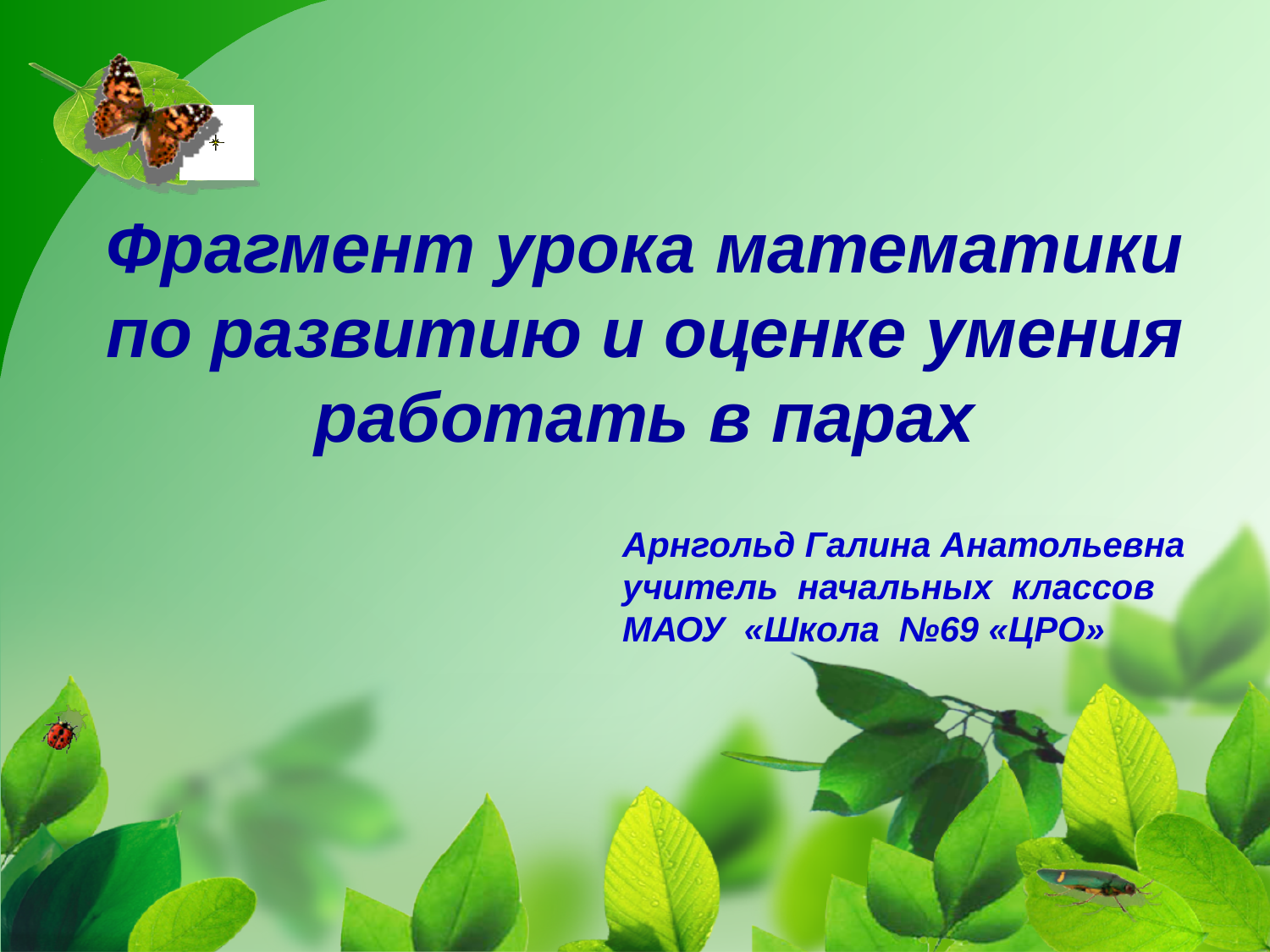

Фрагмент урока математики по развитию и оценке умения работать в парах
Арнгольд Галина Анатольевна
учитель  начальных  классов
МАОУ  «Школа  №69 «ЦРО»